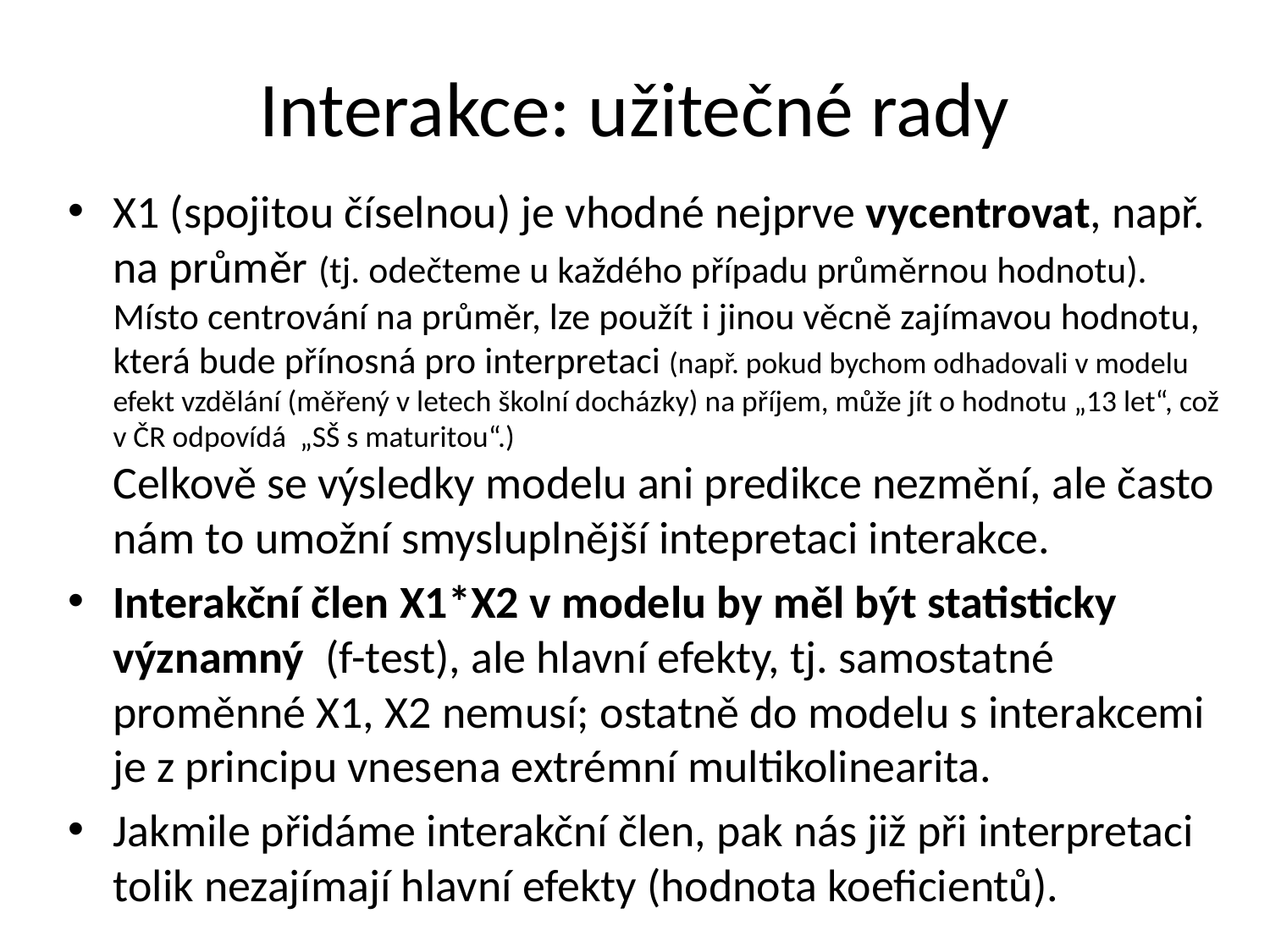

# Interakce: užitečné rady
X1 (spojitou číselnou) je vhodné nejprve vycentrovat, např. na průměr (tj. odečteme u každého případu průměrnou hodnotu). Místo centrování na průměr, lze použít i jinou věcně zajímavou hodnotu, která bude přínosná pro interpretaci (např. pokud bychom odhadovali v modelu efekt vzdělání (měřený v letech školní docházky) na příjem, může jít o hodnotu „13 let“, což v ČR odpovídá  „SŠ s maturitou“.)
Celkově se výsledky modelu ani predikce nezmění, ale často nám to umožní smysluplnější intepretaci interakce.
Interakční člen X1*X2 v modelu by měl být statisticky významný  (f-test), ale hlavní efekty, tj. samostatné proměnné X1, X2 nemusí; ostatně do modelu s interakcemi je z principu vnesena extrémní multikolinearita.
Jakmile přidáme interakční člen, pak nás již při interpretaci tolik nezajímají hlavní efekty (hodnota koeficientů).